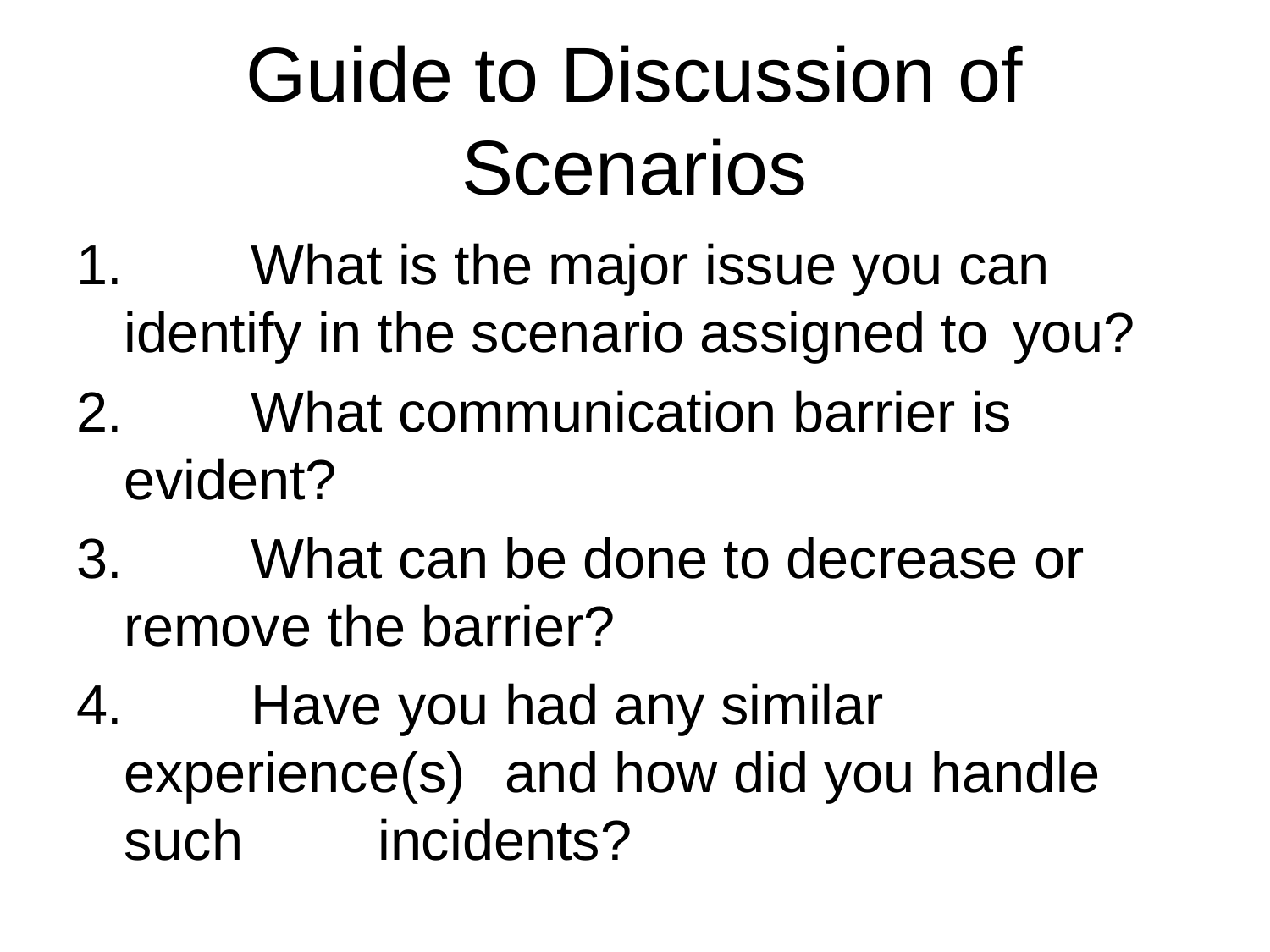

# Guide to Discussion of Scenarios
1.		What is the major issue you can 	identify in the scenario assigned to 	you?
2.		What communication barrier is evident?
3.		What can be done to decrease or 	remove the barrier?
4.		Have you had any similar experience(s) 	and how did you handle such 	incidents?